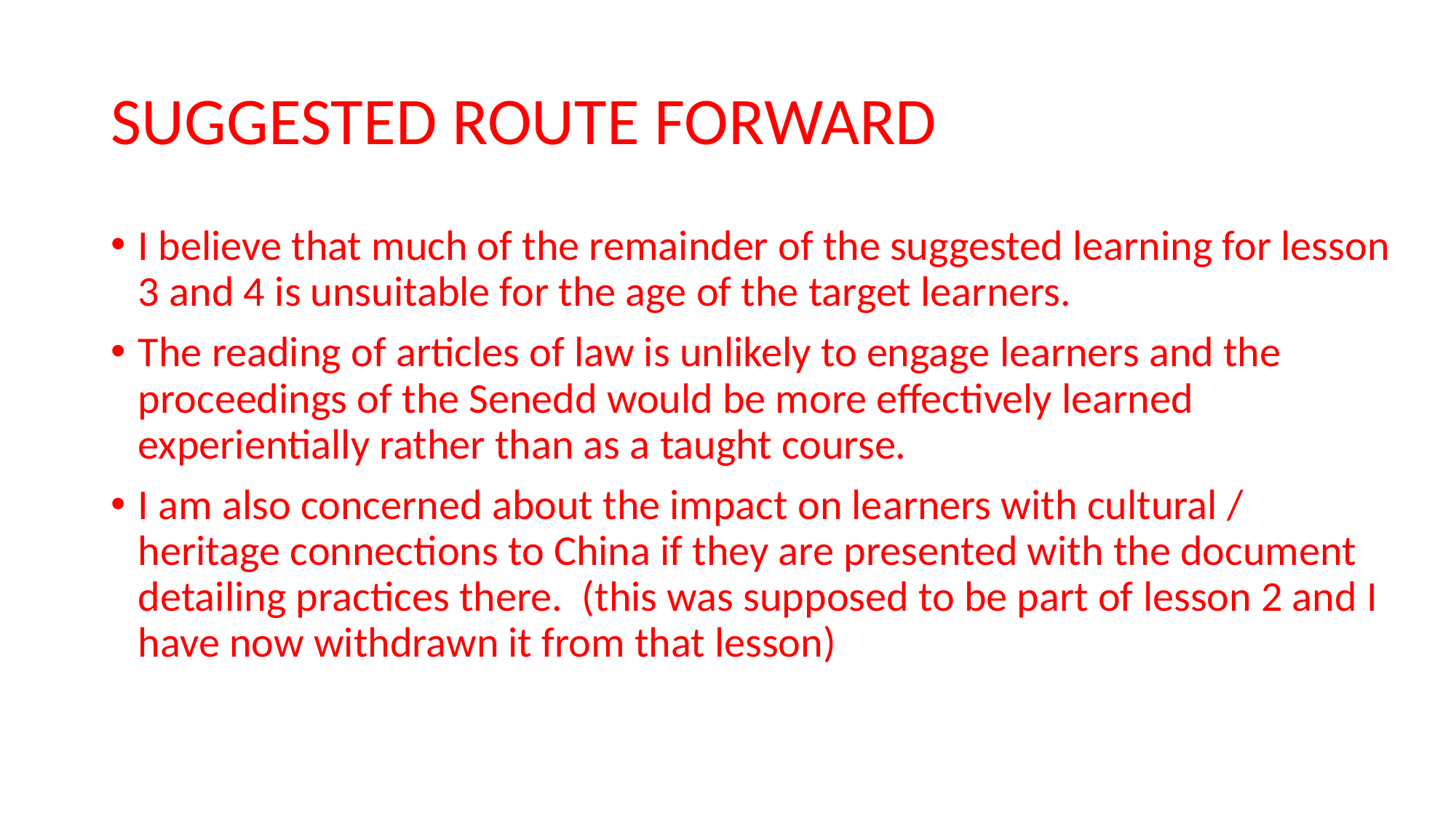

# SUGGESTED ROUTE FORWARD
I believe that much of the remainder of the suggested learning for lesson 3 and 4 is unsuitable for the age of the target learners.
The reading of articles of law is unlikely to engage learners and the proceedings of the Senedd would be more effectively learned experientially rather than as a taught course.
I am also concerned about the impact on learners with cultural / heritage connections to China if they are presented with the document detailing practices there.  (this was supposed to be part of lesson 2 and I have now withdrawn it from that lesson)